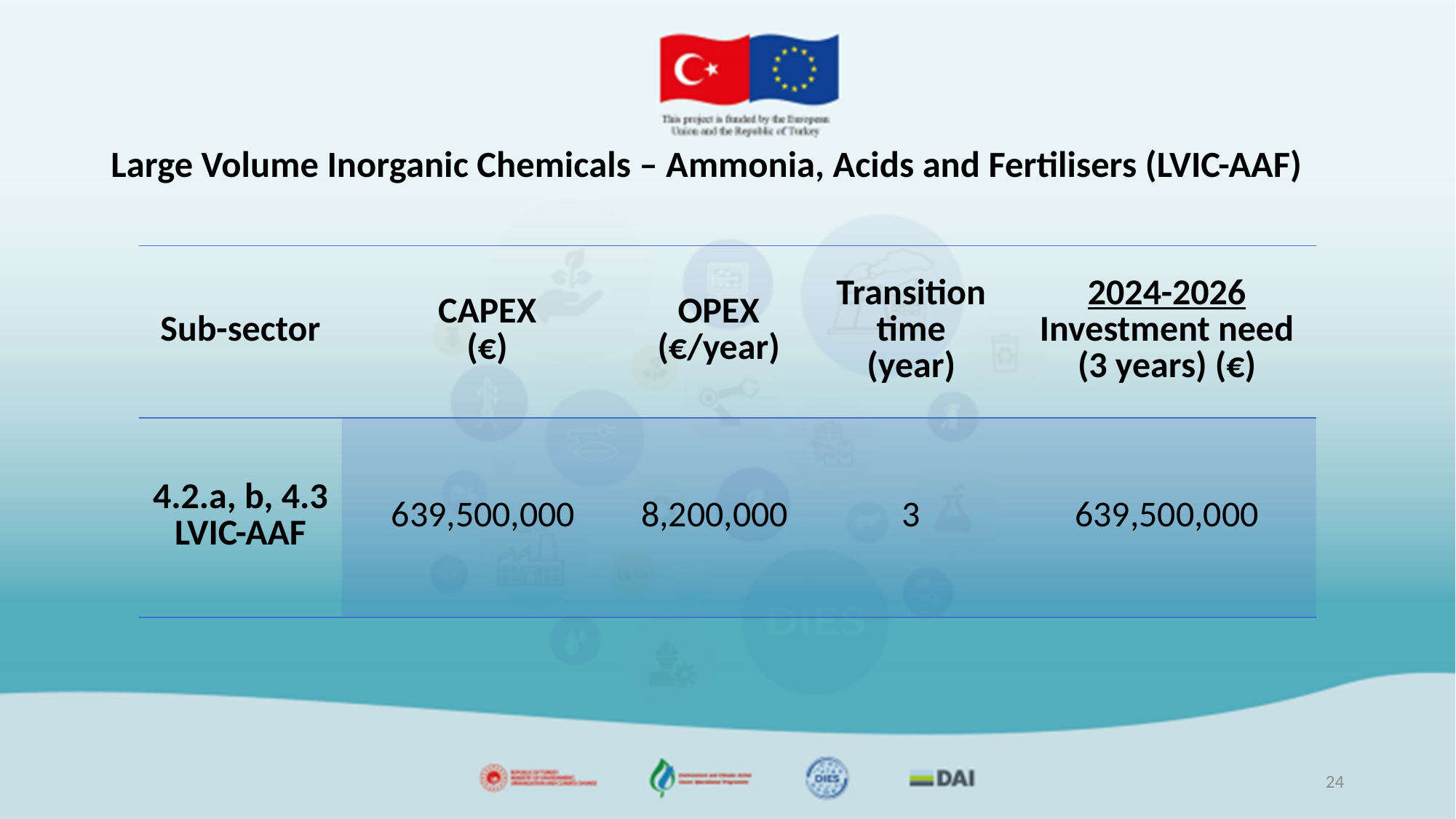

# Large Volume Inorganic Chemicals – Ammonia, Acids and Fertilisers (LVIC-AAF)
| Sub-sector | CAPEX (€) | OPEX (€/year) | Transition time (year) | 2024-2026 Investment need (3 years) (€) |
| --- | --- | --- | --- | --- |
| 4.2.a, b, 4.3 LVIC-AAF | 639,500,000 | 8,200,000 | 3 | 639,500,000 |
24